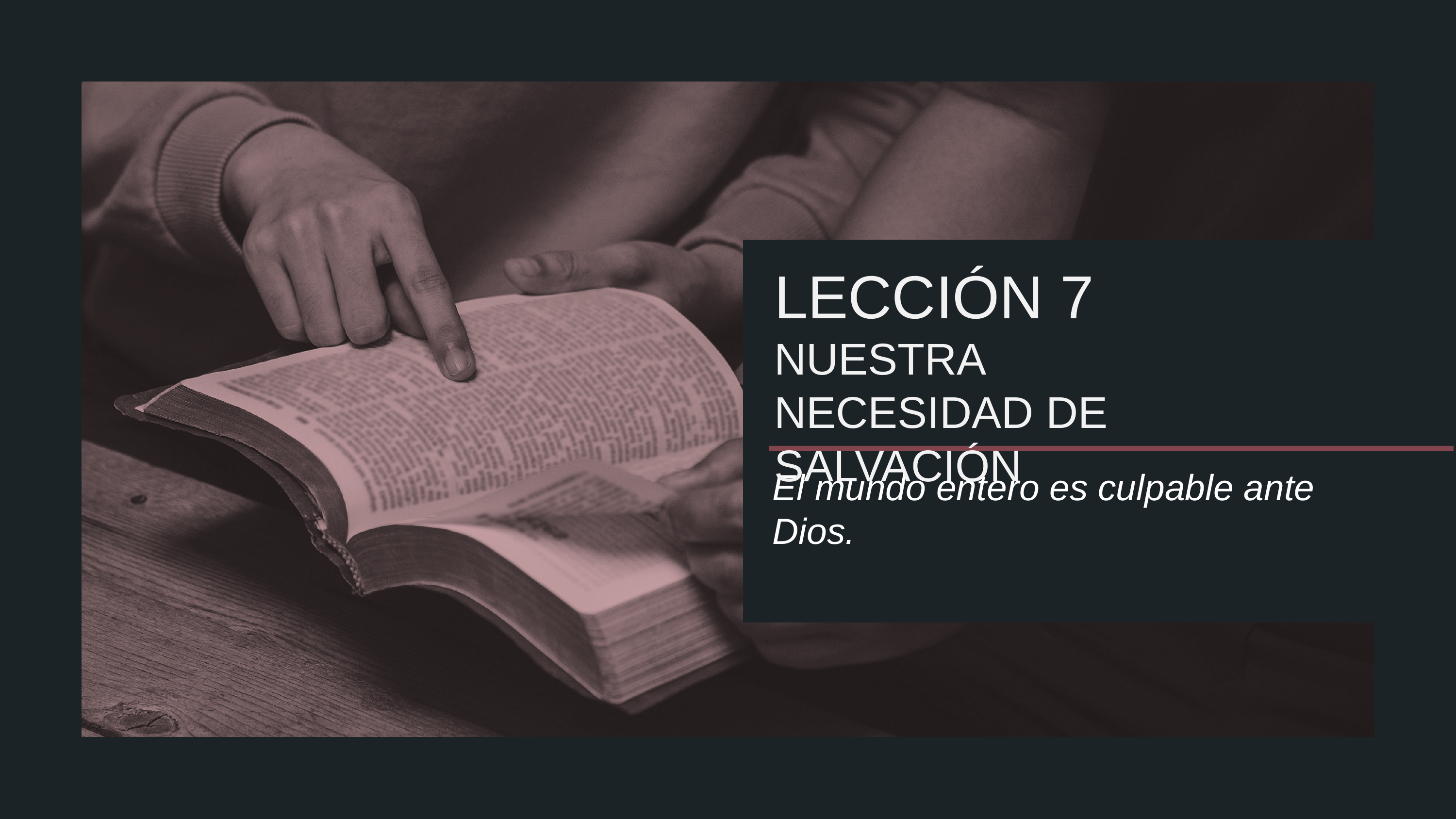

LECCIÓN 7
NUESTRA NECESIDAD DE SALVACIÓN
El mundo entero es culpable ante Dios.